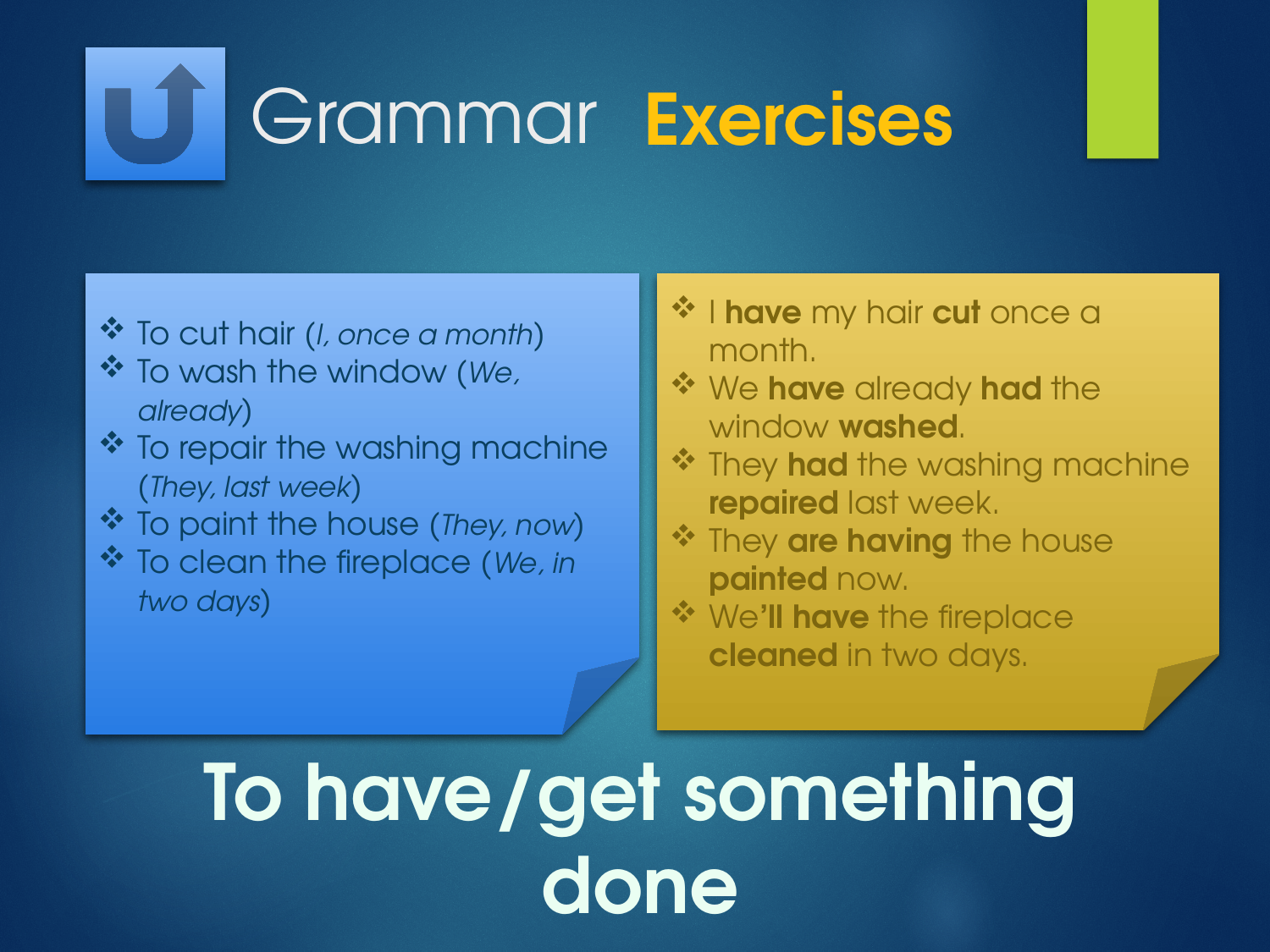

# Grammar
Exercises
To cut hair (I, once a month)
To wash the window (We, already)
To repair the washing machine (They, last week)
To paint the house (They, now)
To clean the fireplace (We, in two days)

I have my hair cut once a month.
We have already had the window washed.
They had the washing machine repaired last week.
They are having the house painted now.
We’ll have the fireplace cleaned in two days.
To have/get something done